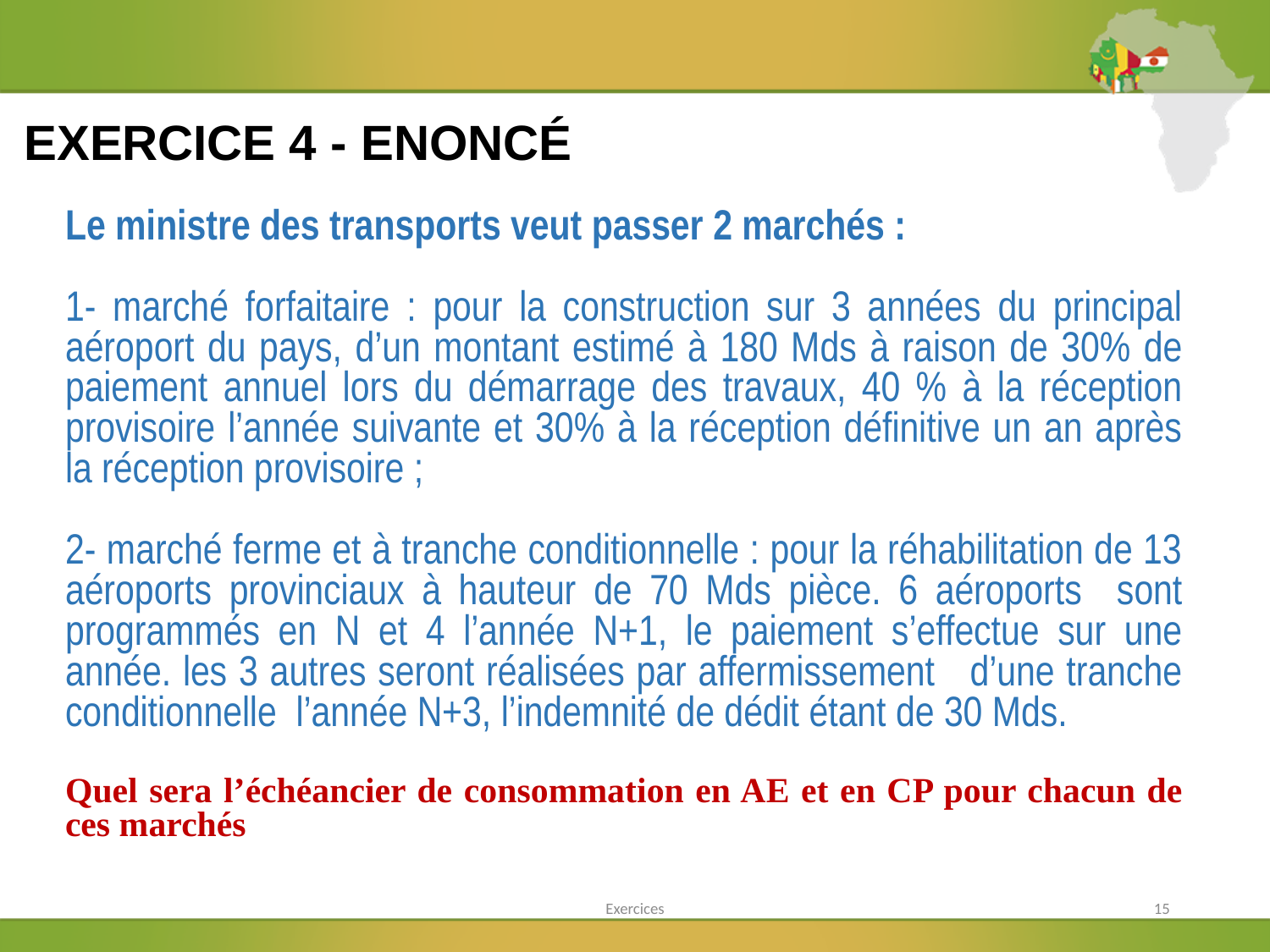

# EXERCICE 4 - ENONCÉ
Le ministre des transports veut passer 2 marchés :

1- marché forfaitaire : pour la construction sur 3 années du principal aéroport du pays, d’un montant estimé à 180 Mds à raison de 30% de paiement annuel lors du démarrage des travaux, 40 % à la réception provisoire l’année suivante et 30% à la réception définitive un an après la réception provisoire ;

2- marché ferme et à tranche conditionnelle : pour la réhabilitation de 13 aéroports provinciaux à hauteur de 70 Mds pièce. 6 aéroports  sont programmés en N et 4 l’année N+1, le paiement s’effectue sur une année. les 3 autres seront réalisées par affermissement   d’une tranche conditionnelle  l’année N+3, l’indemnité de dédit étant de 30 Mds.

Quel sera l’échéancier de consommation en AE et en CP pour chacun de ces marchés
Exercices
15